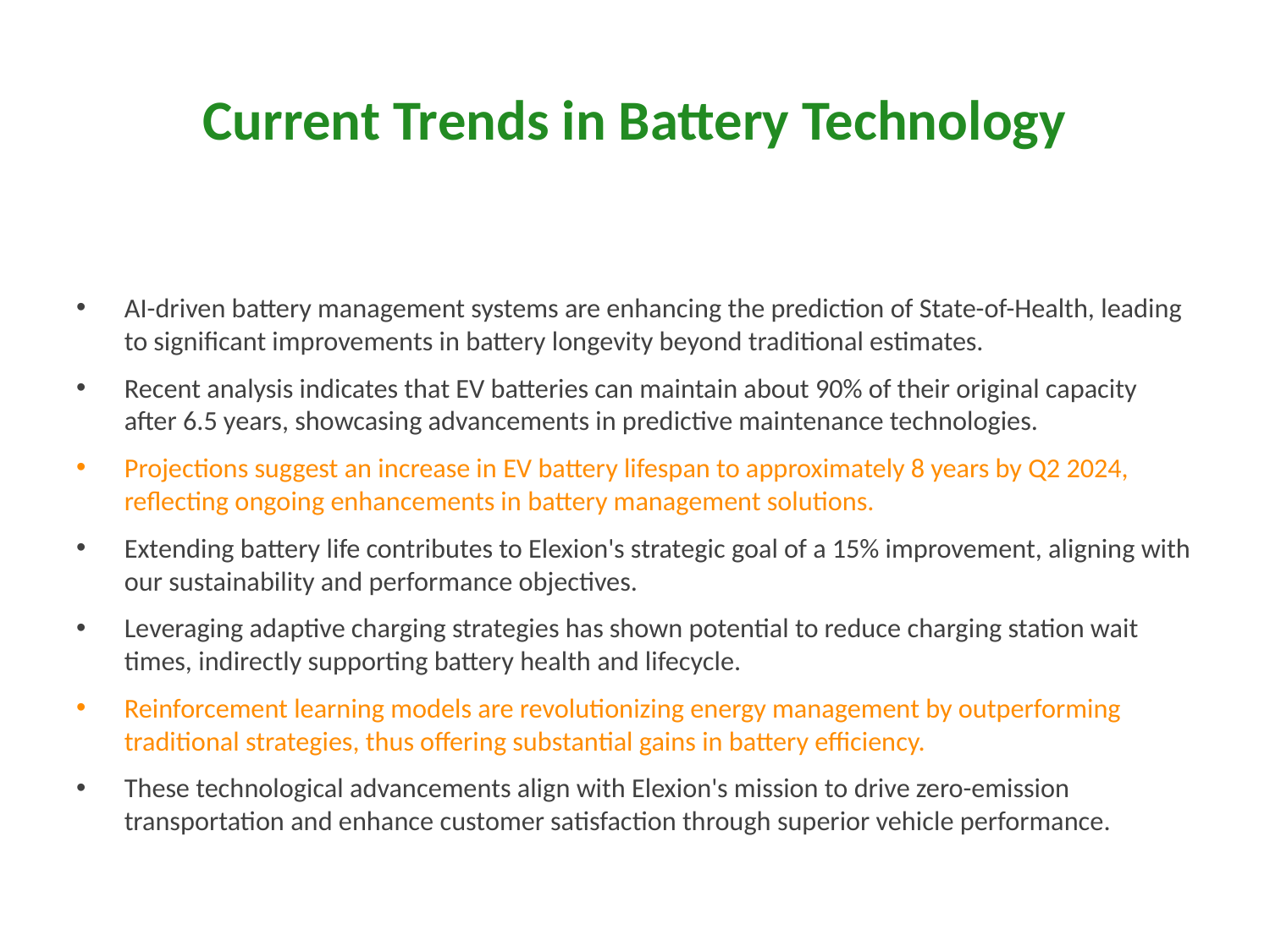

# Current Trends in Battery Technology

AI-driven battery management systems are enhancing the prediction of State-of-Health, leading to significant improvements in battery longevity beyond traditional estimates.
Recent analysis indicates that EV batteries can maintain about 90% of their original capacity after 6.5 years, showcasing advancements in predictive maintenance technologies.
Projections suggest an increase in EV battery lifespan to approximately 8 years by Q2 2024, reflecting ongoing enhancements in battery management solutions.
Extending battery life contributes to Elexion's strategic goal of a 15% improvement, aligning with our sustainability and performance objectives.
Leveraging adaptive charging strategies has shown potential to reduce charging station wait times, indirectly supporting battery health and lifecycle.
Reinforcement learning models are revolutionizing energy management by outperforming traditional strategies, thus offering substantial gains in battery efficiency.
These technological advancements align with Elexion's mission to drive zero-emission transportation and enhance customer satisfaction through superior vehicle performance.